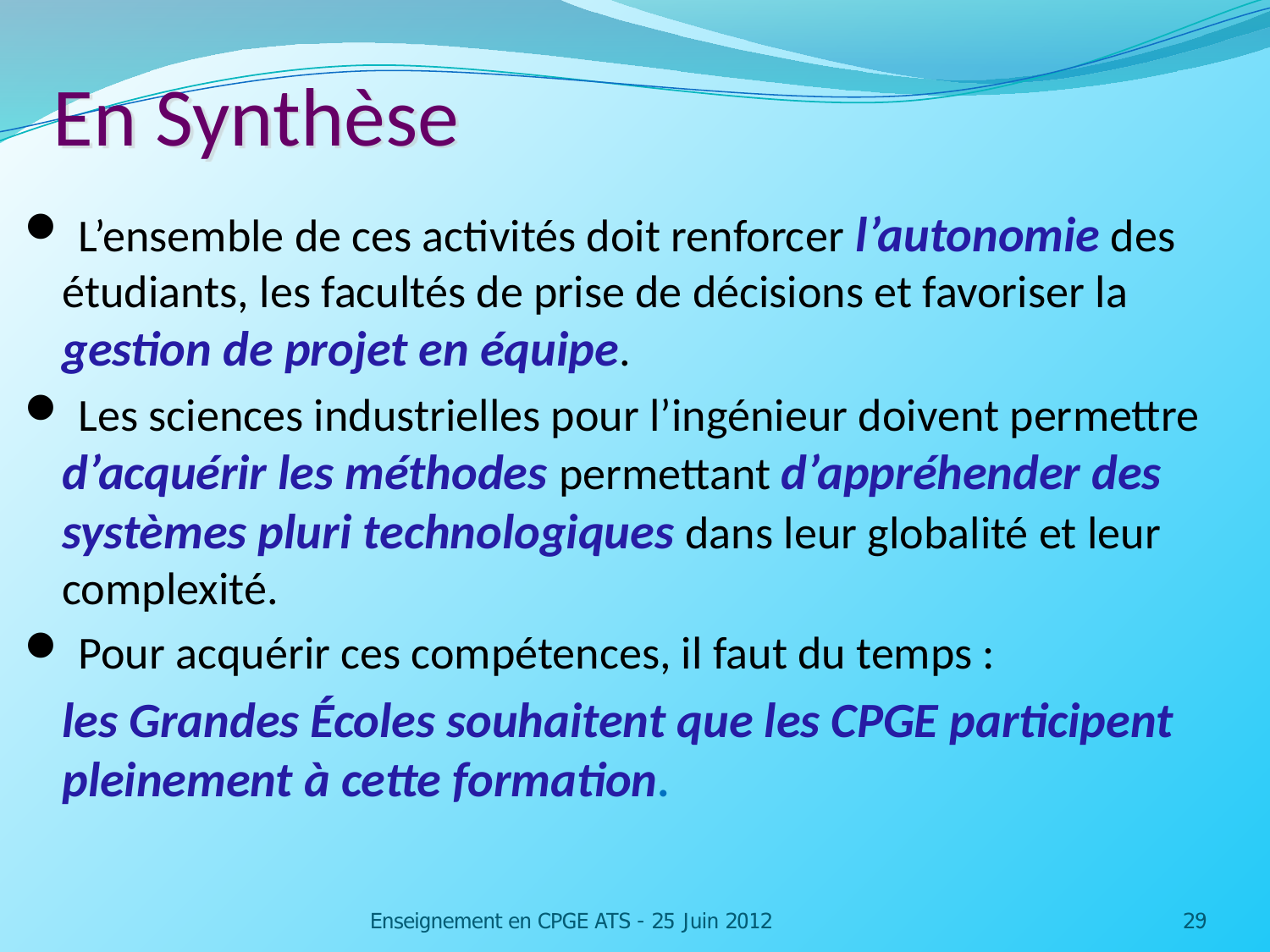

# En Synthèse
 L’ensemble de ces activités doit renforcer l’autonomie des étudiants, les facultés de prise de décisions et favoriser la gestion de projet en équipe.
 Les sciences industrielles pour l’ingénieur doivent permettre d’acquérir les méthodes permettant d’appréhender des systèmes pluri technologiques dans leur globalité et leur complexité.
 Pour acquérir ces compétences, il faut du temps :
	les Grandes Écoles souhaitent que les CPGE participent pleinement à cette formation.
Enseignement en CPGE ATS - 25 Juin 2012
29